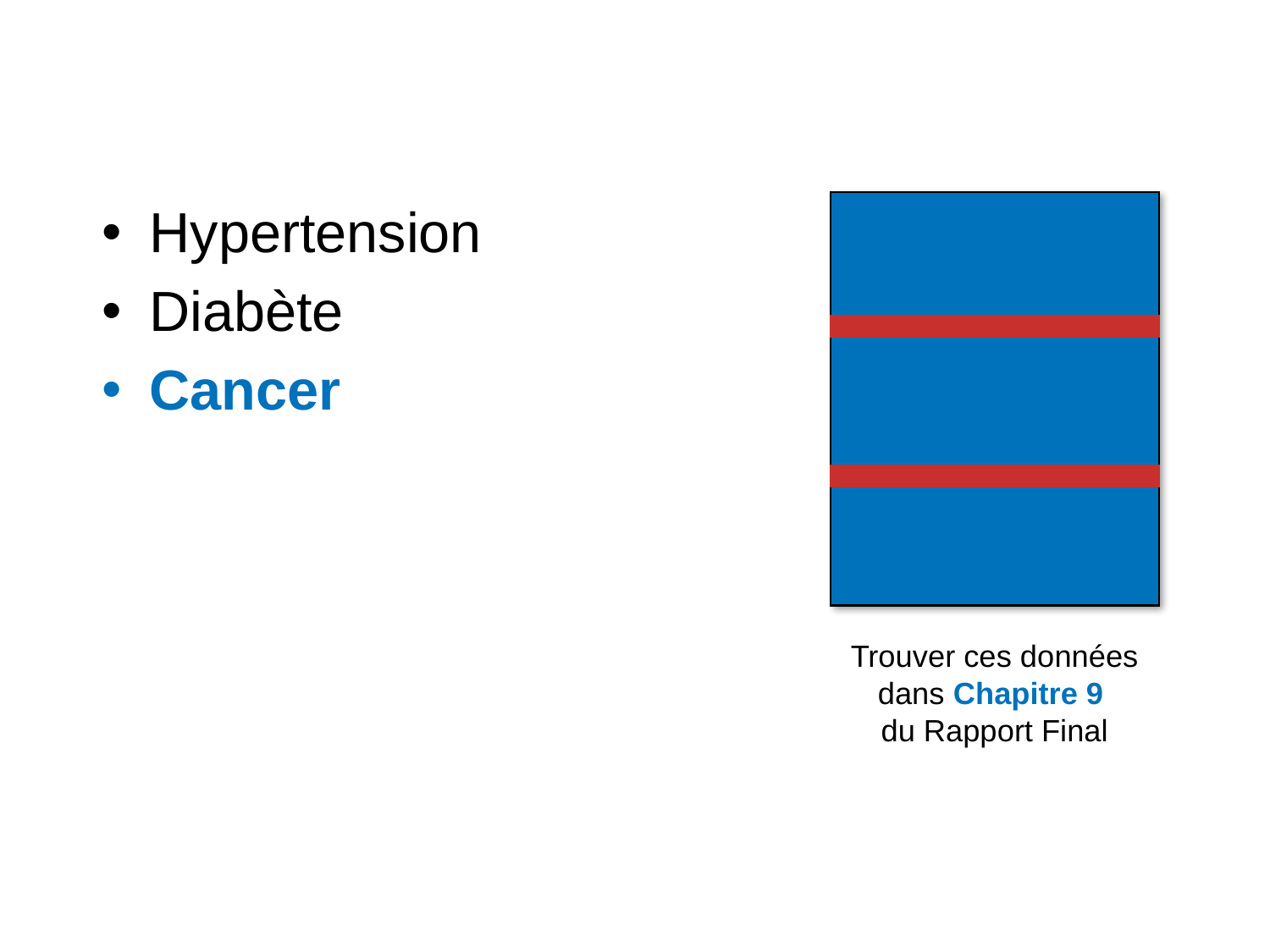

Hypertension
Diabète
Cancer
Trouver ces données dans Chapitre 9
du Rapport Final